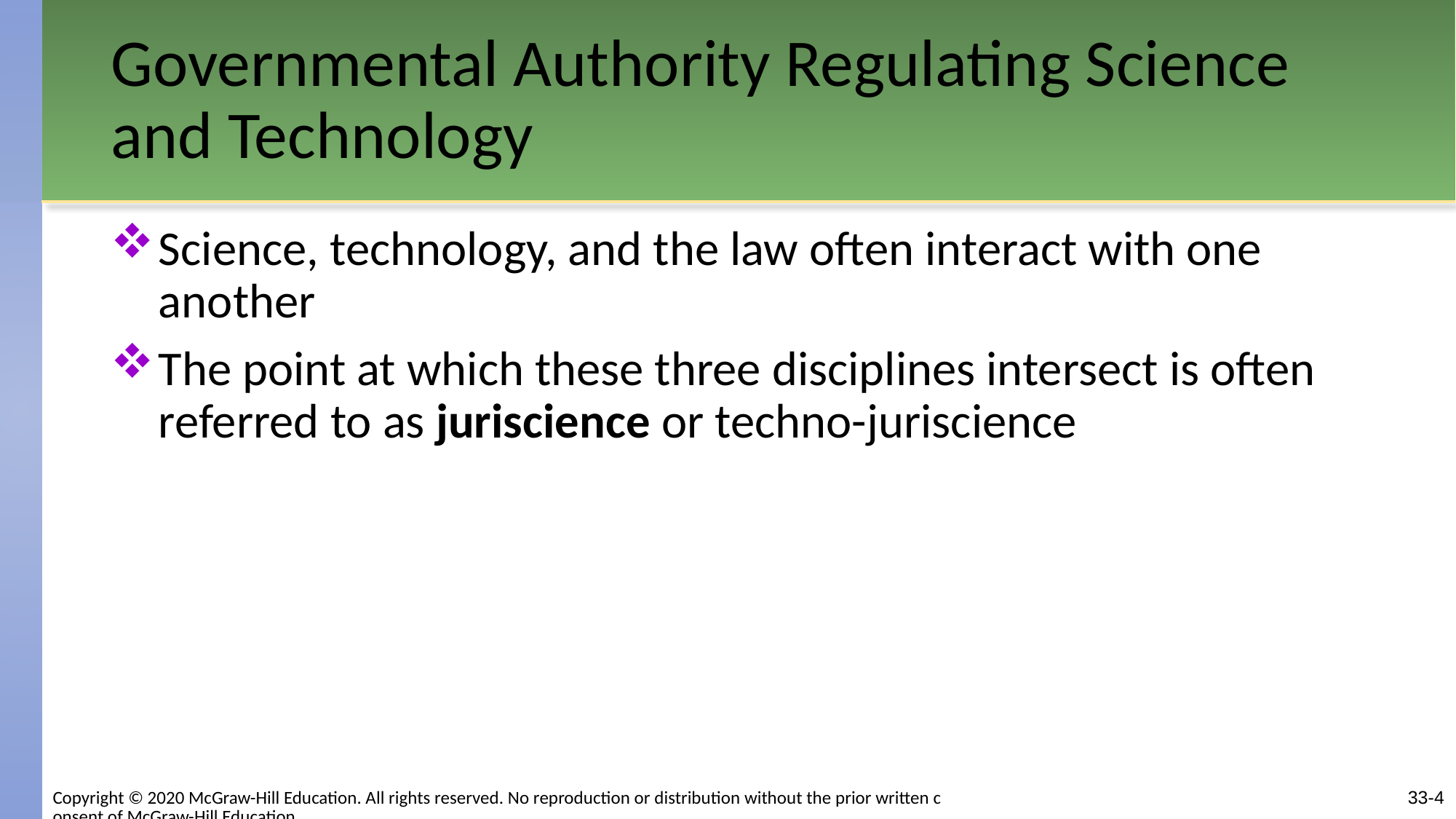

# Governmental Authority Regulating Science and Technology
Science, technology, and the law often interact with one another
The point at which these three disciplines intersect is often referred to as juriscience or techno-juriscience
Copyright © 2020 McGraw-Hill Education. All rights reserved. No reproduction or distribution without the prior written consent of McGraw-Hill Education.
33-4